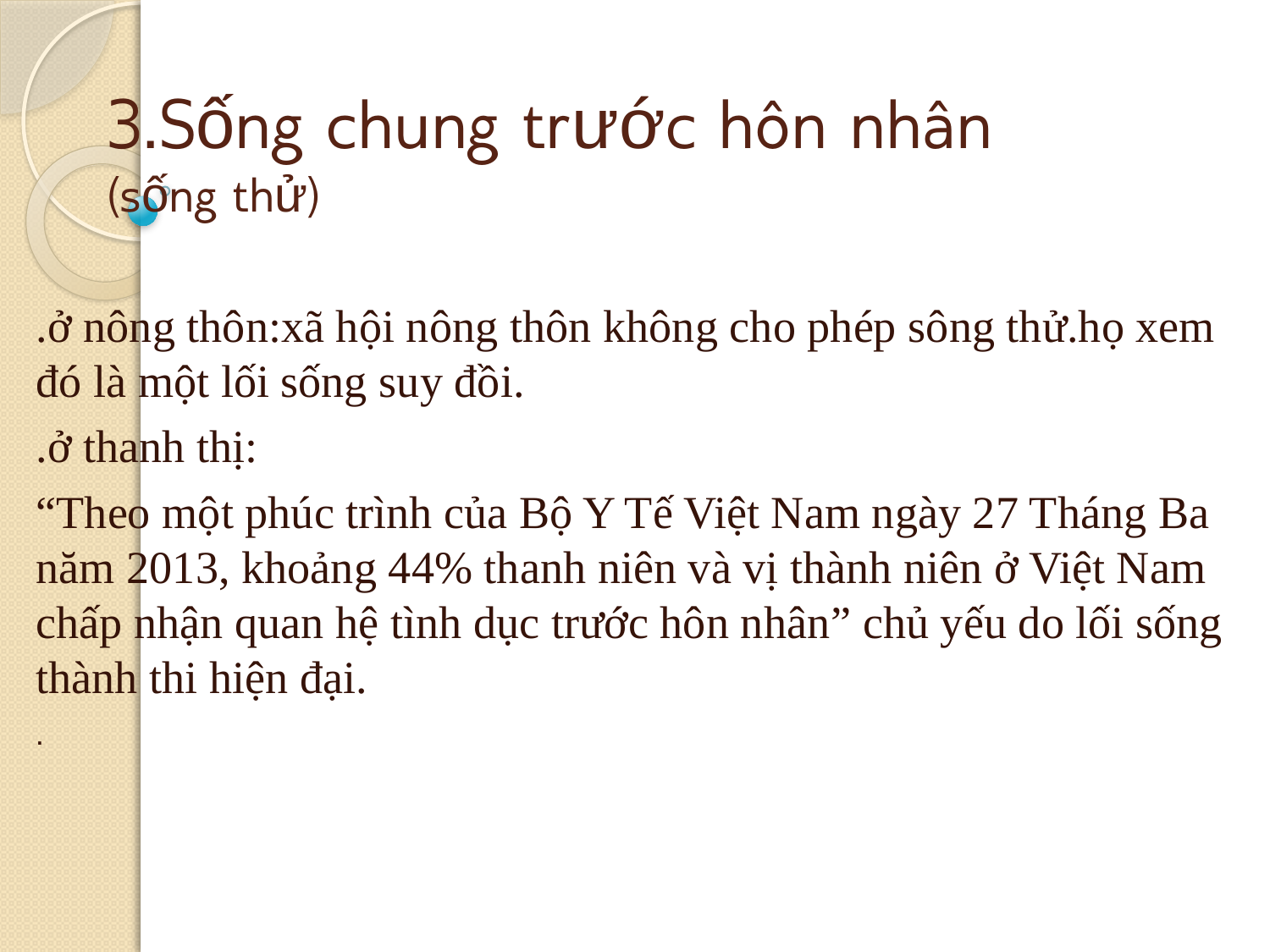

# 3.Sống chung trước hôn nhân (sống thử)
.ở nông thôn:xã hội nông thôn không cho phép sông thử.họ xem đó là một lối sống suy đồi.
.ở thanh thị:
“Theo một phúc trình của Bộ Y Tế Việt Nam ngày 27 Tháng Ba năm 2013, khoảng 44% thanh niên và vị thành niên ở Việt Nam chấp nhận quan hệ tình dục trước hôn nhân” chủ yếu do lối sống thành thi hiện đại.
.